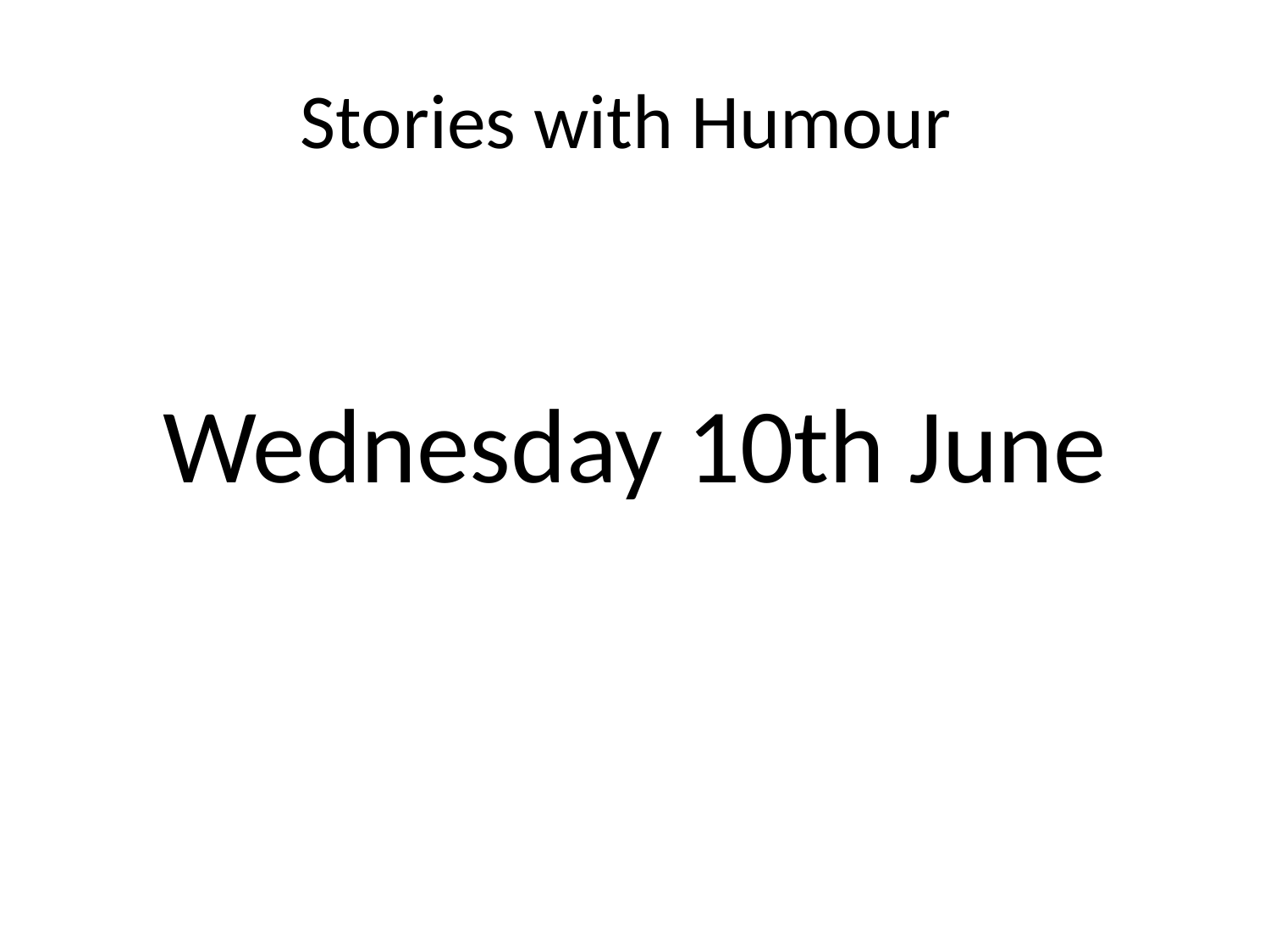

# Stories with Humour

Wednesday 10th June